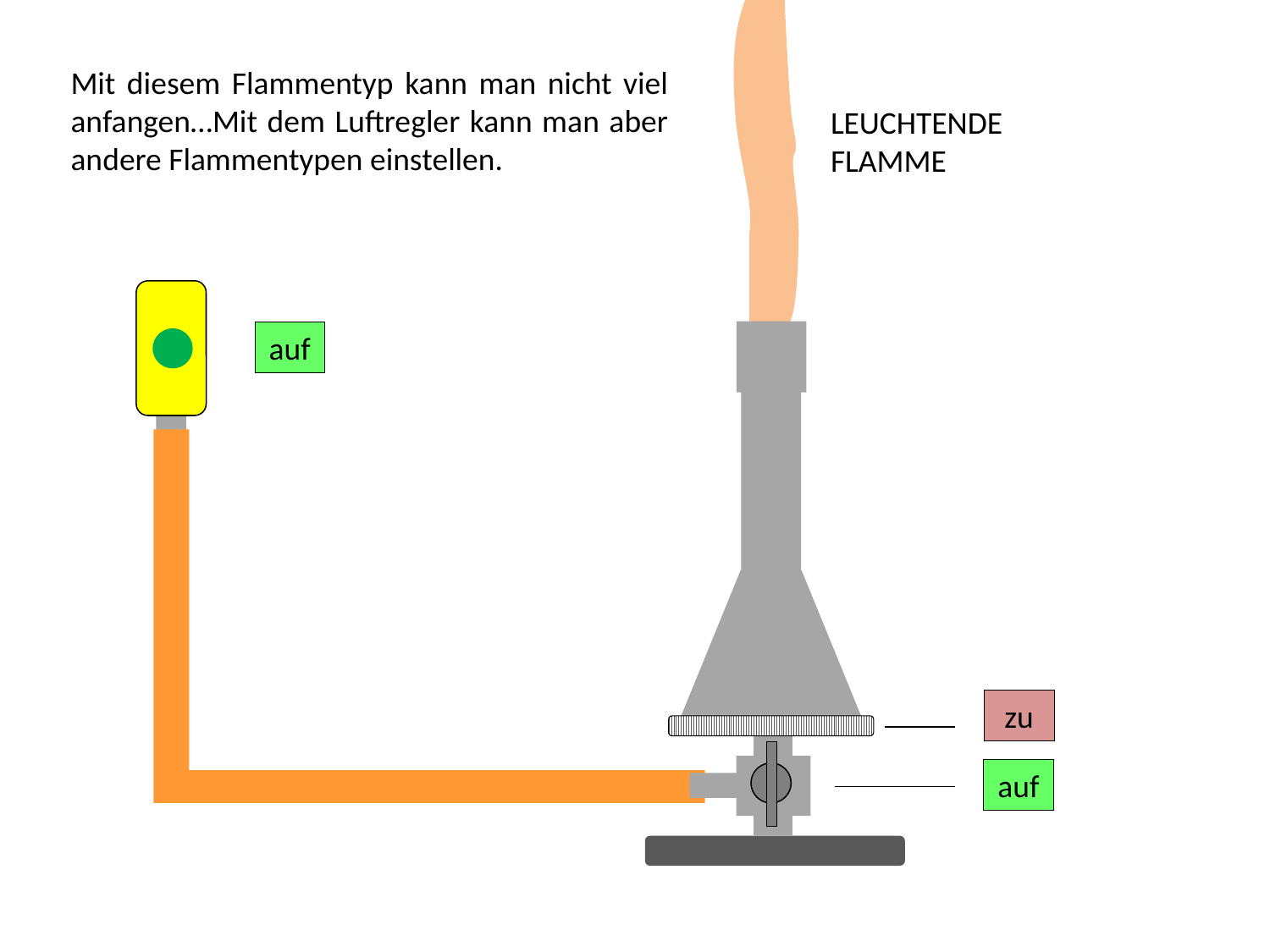

Mit diesem Flammentyp kann man nicht viel anfangen…Mit dem Luftregler kann man aber andere Flammentypen einstellen.
LEUCHTENDE
FLAMME

auf

zu

auf